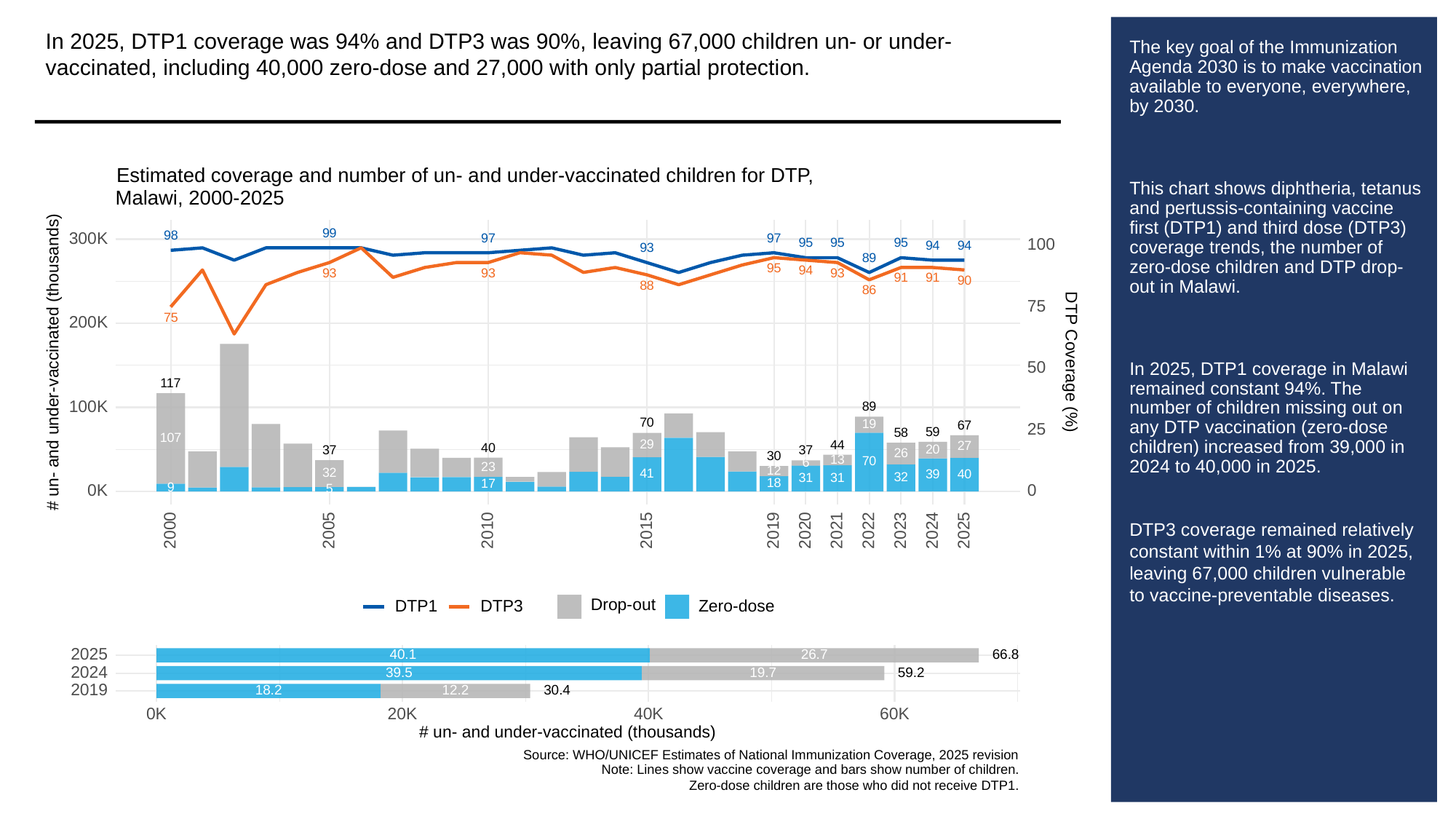

In 2025, DTP1 coverage was 94% and DTP3 was 90%, leaving 67,000 children un- or under-vaccinated, including 40,000 zero-dose and 27,000 with only partial protection.
# The key goal of the Immunization Agenda 2030 is to make vaccination available to everyone, everywhere, by 2030.

This chart shows diphtheria, tetanus and pertussis-containing vaccine first (DTP1) and third dose (DTP3) coverage trends, the number of zero-dose children and DTP drop-out in Malawi.

In 2025, DTP1 coverage in Malawi remained constant 94%. The number of children missing out on any DTP vaccination (zero-dose children) increased from 39,000 in 2024 to 40,000 in 2025.

DTP3 coverage remained relatively constant within 1% at 90% in 2025, leaving 67,000 children vulnerable to vaccine-preventable diseases.

Estimated coverage and number of un- and under-vaccinated children for DTP,
Malawi, 2000-2025

99
98
300K
97
97
95
95
95
100

94
94
93

89
95
94
93
93
93
91
91
90
88

86
75
75
200K

# un- and under-vaccinated (thousands)
DTP Coverage (%)
50

117

100K
89

70
19
67
25

59
58

107

29
44

27

40

20
37
37

26

30

13

70

6

23

12

32
41
40
39

32
31
31

18
17

9

5
0K
0

2023
2000
2005
2010
2015
2019
2020
2021
2022
2024
2025

Drop-out
DTP3
Zero-dose
DTP1

2025
40.1
26.7
66.8

2024
39.5
19.7
59.2

2019
30.4
18.2
12.2

0K
20K
40K
60K
# un- and under-vaccinated (thousands)
Source: WHO/UNICEF Estimates of National Immunization Coverage, 2025 revision
Note: Lines show vaccine coverage and bars show number of children.
Zero-dose children are those who did not receive DTP1.